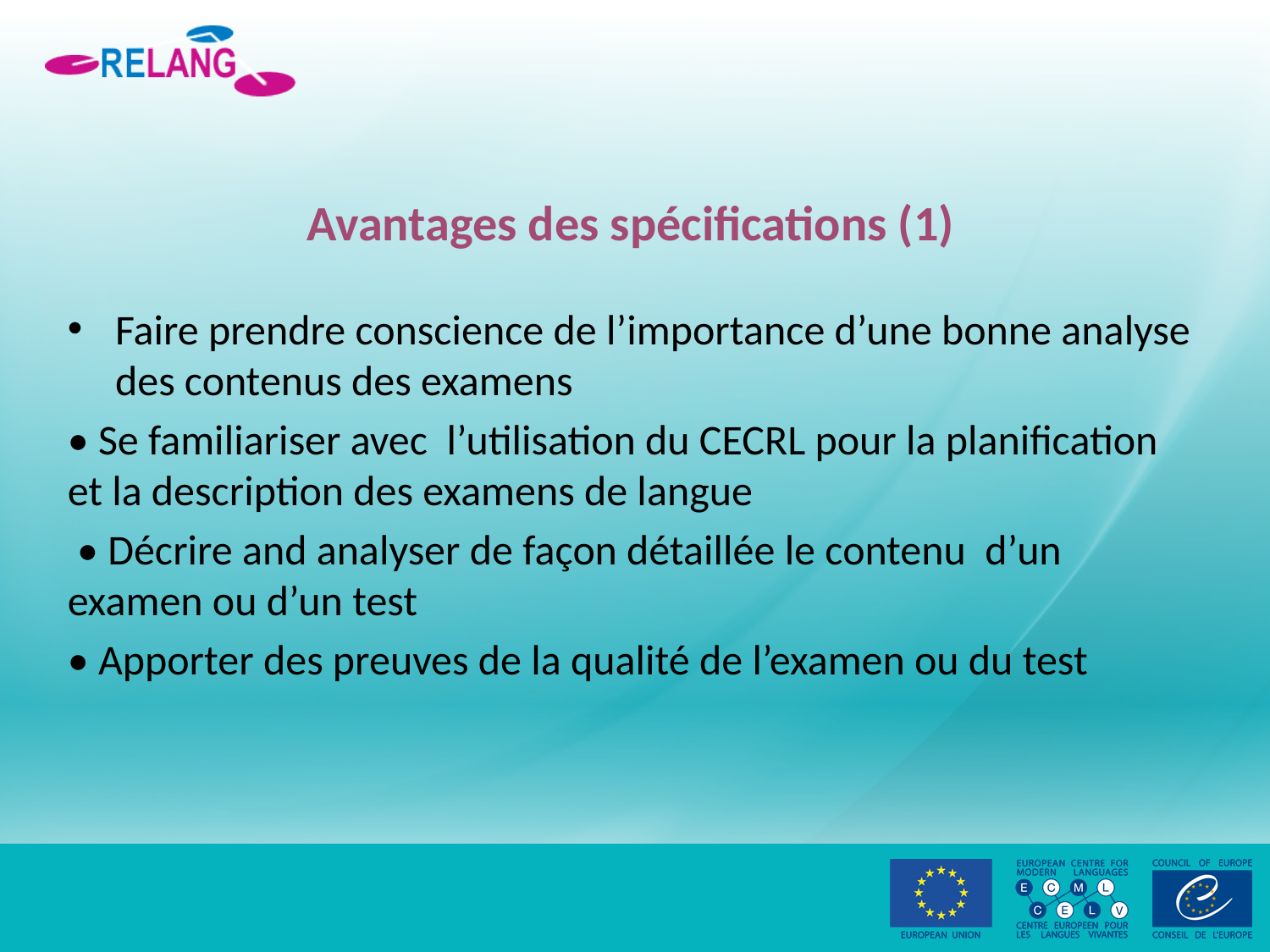

# Avantages des spécifications (1)
Faire prendre conscience de l’importance d’une bonne analyse des contenus des examens
• Se familiariser avec  l’utilisation du CECRL pour la planification et la description des examens de langue
 • Décrire and analyser de façon détaillée le contenu  d’un examen ou d’un test
• Apporter des preuves de la qualité de l’examen ou du test